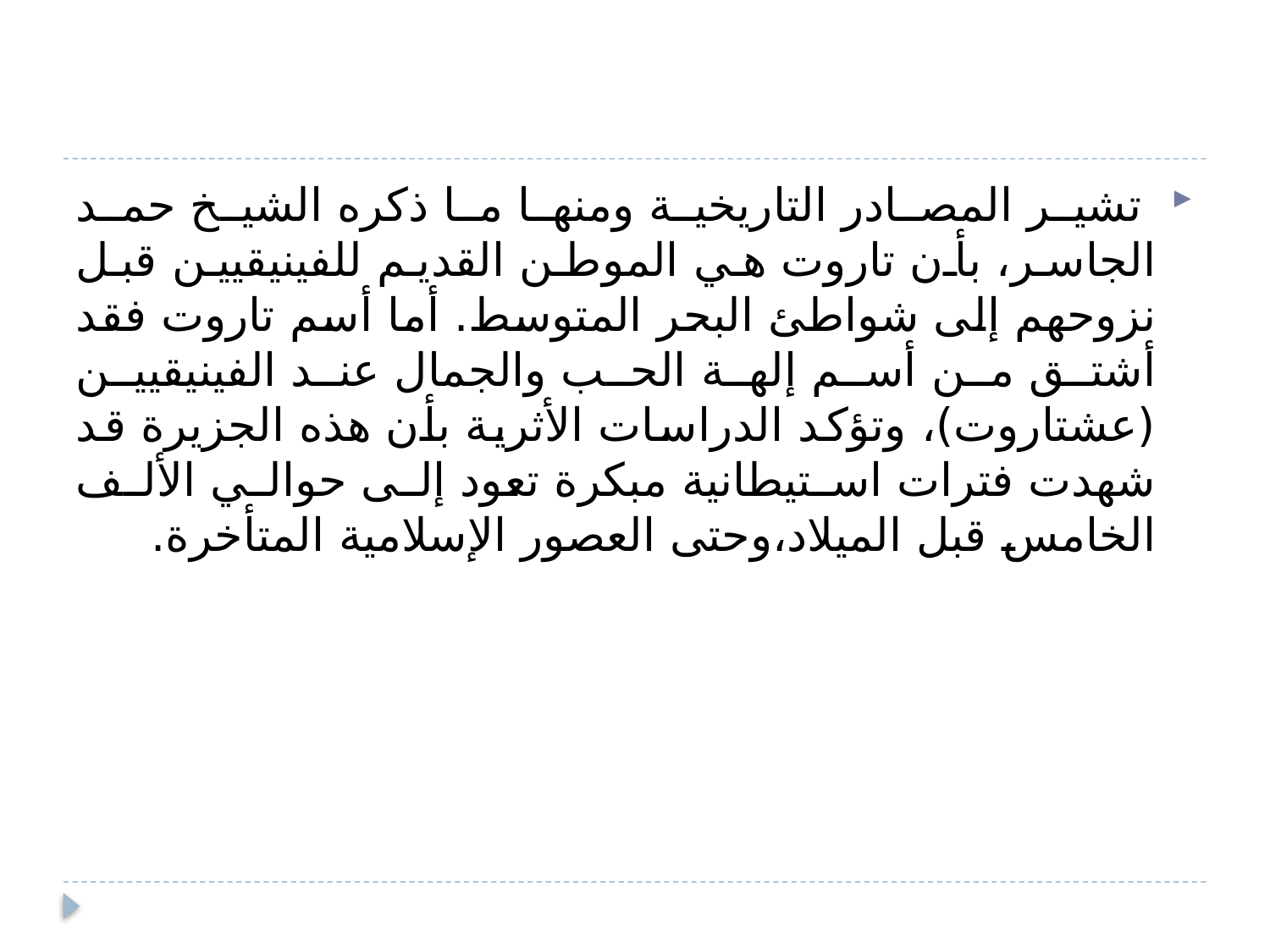

تشير المصادر التاريخية ومنها ما ذكره الشيخ حمد الجاسر، بأن تاروت هي الموطن القديم للفينيقيين قبل نزوحهم إلى شواطئ البحر المتوسط. أما أسم تاروت فقد أشتق من أسم إلهة الحب والجمال عند الفينيقيين (عشتاروت)، وتؤكد الدراسات الأثرية بأن هذه الجزيرة قد شهدت فترات استيطانية مبكرة تعود إلى حوالي الألف الخامس قبل الميلاد،وحتى العصور الإسلامية المتأخرة.